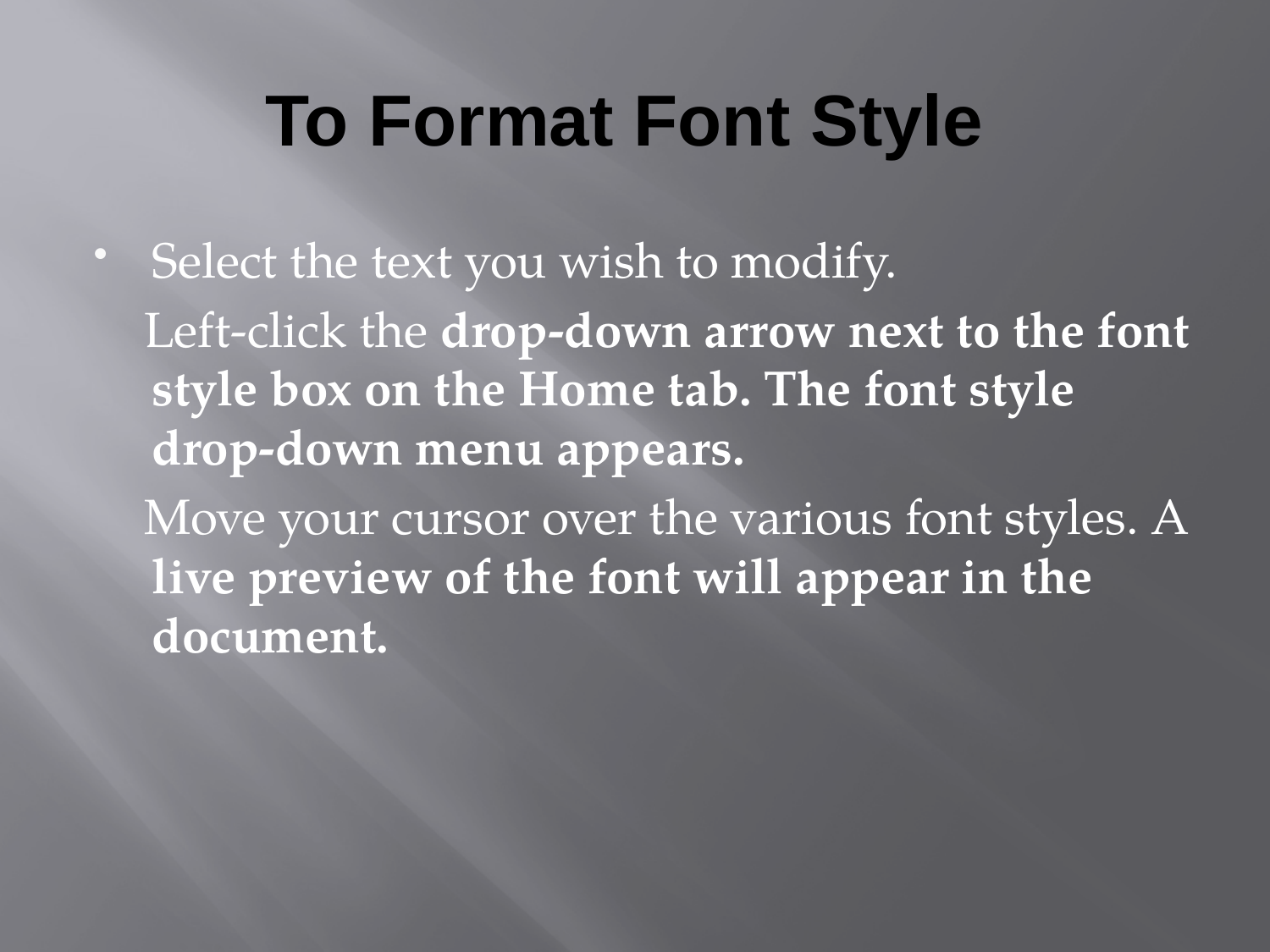

# To Format Font Style
Select the text you wish to modify.
    Left-click the drop-down arrow next to the font style box on the Home tab. The font style drop-down menu appears.
    Move your cursor over the various font styles. A live preview of the font will appear in the document.